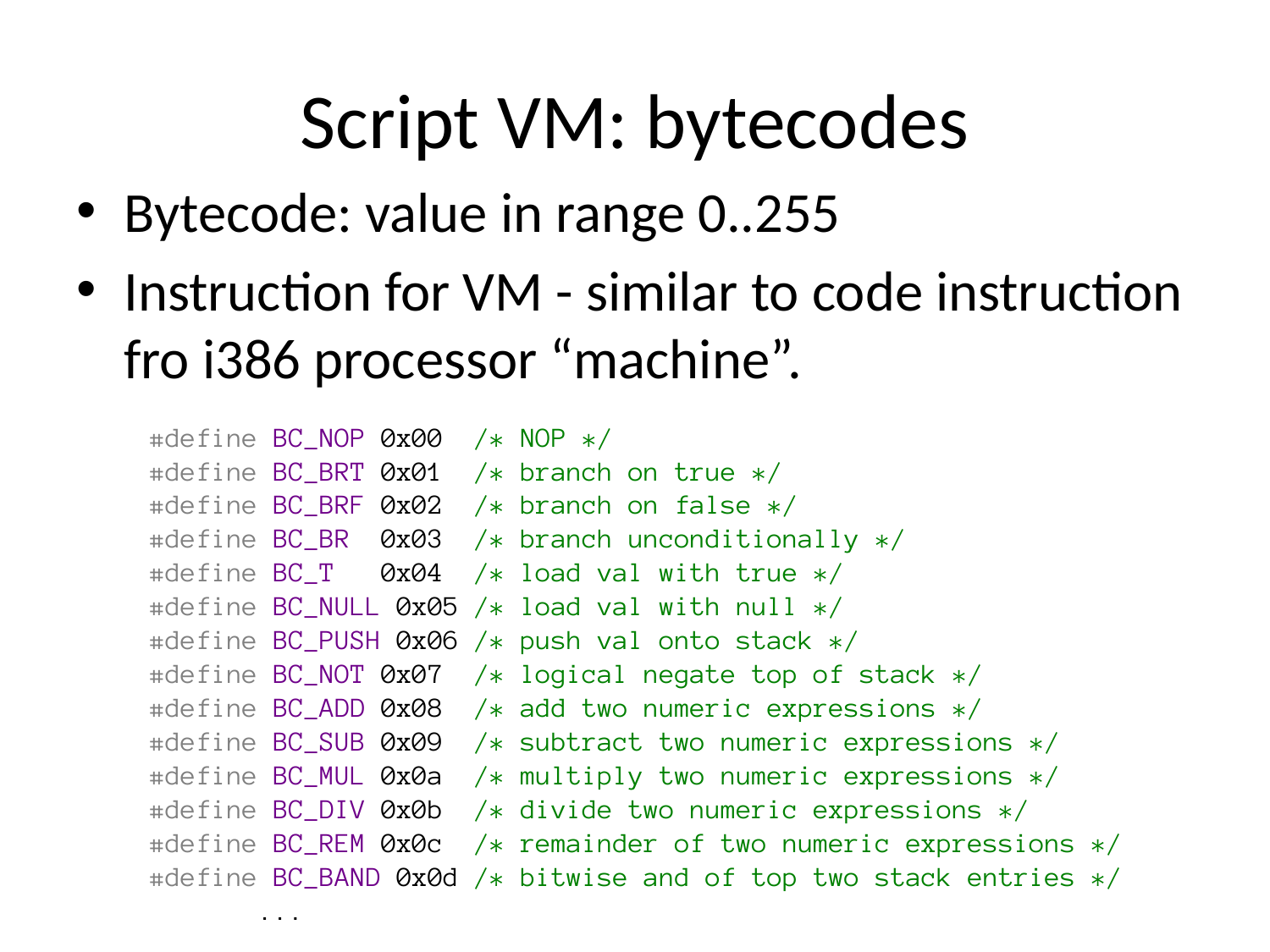

# Script VM: bytecodes
Bytecode: value in range 0..255
Instruction for VM - similar to code instruction fro i386 processor “machine”.
#define BC_NOP 0x00  /* NOP */
#define BC_BRT 0x01  /* branch on true */
#define BC_BRF 0x02  /* branch on false */
#define BC_BR  0x03  /* branch unconditionally */
#define BC_T   0x04  /* load val with true */
#define BC_NULL 0x05 /* load val with null */
#define BC_PUSH 0x06 /* push val onto stack */
#define BC_NOT 0x07  /* logical negate top of stack */
#define BC_ADD 0x08  /* add two numeric expressions */
#define BC_SUB 0x09  /* subtract two numeric expressions */
#define BC_MUL 0x0a  /* multiply two numeric expressions */
#define BC_DIV 0x0b  /* divide two numeric expressions */
#define BC_REM 0x0c  /* remainder of two numeric expressions */
#define BC_BAND 0x0d /* bitwise and of top two stack entries */
       ...